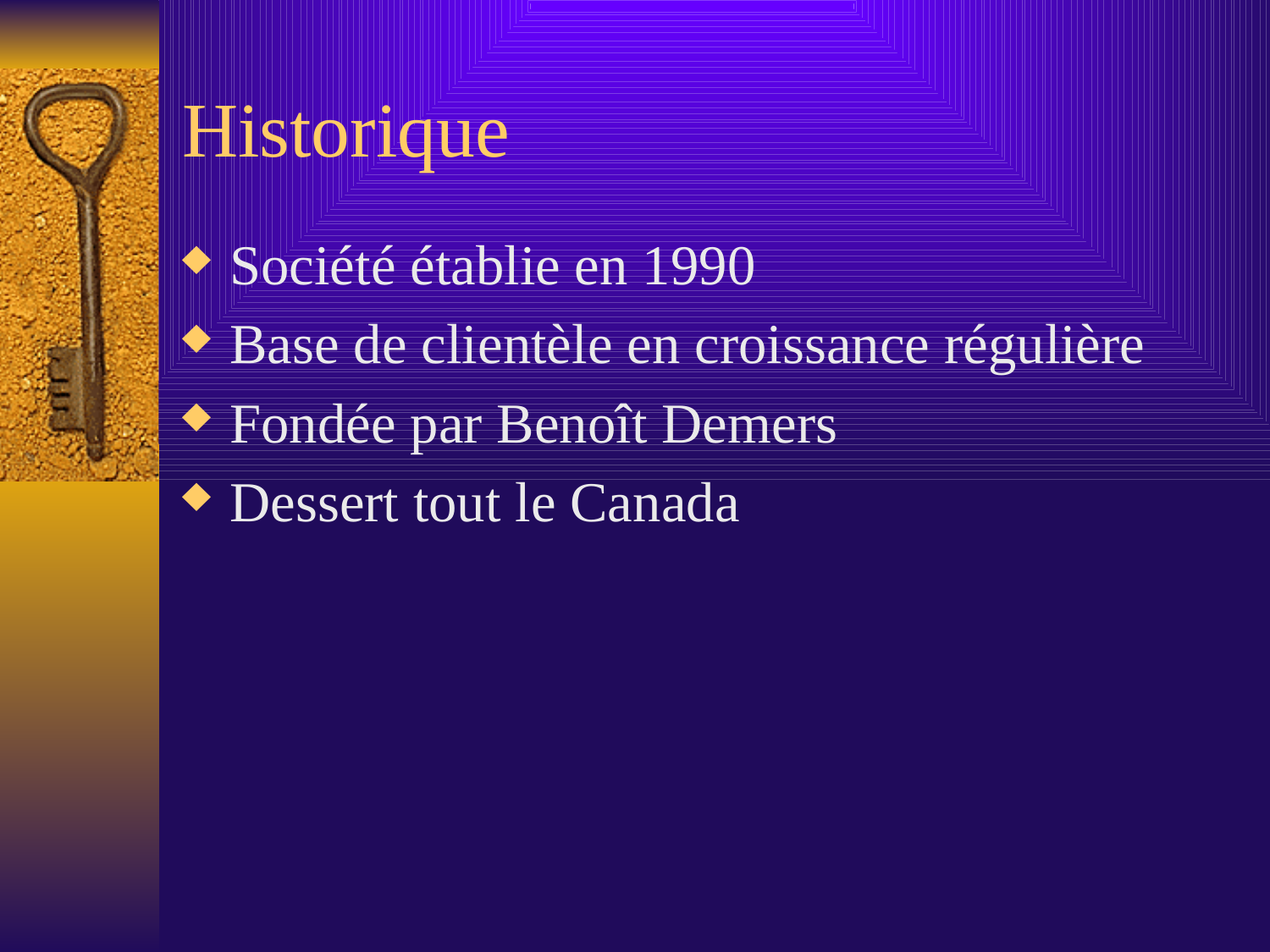

# Historique
Société établie en 1990
Base de clientèle en croissance régulière
Fondée par Benoît Demers
Dessert tout le Canada